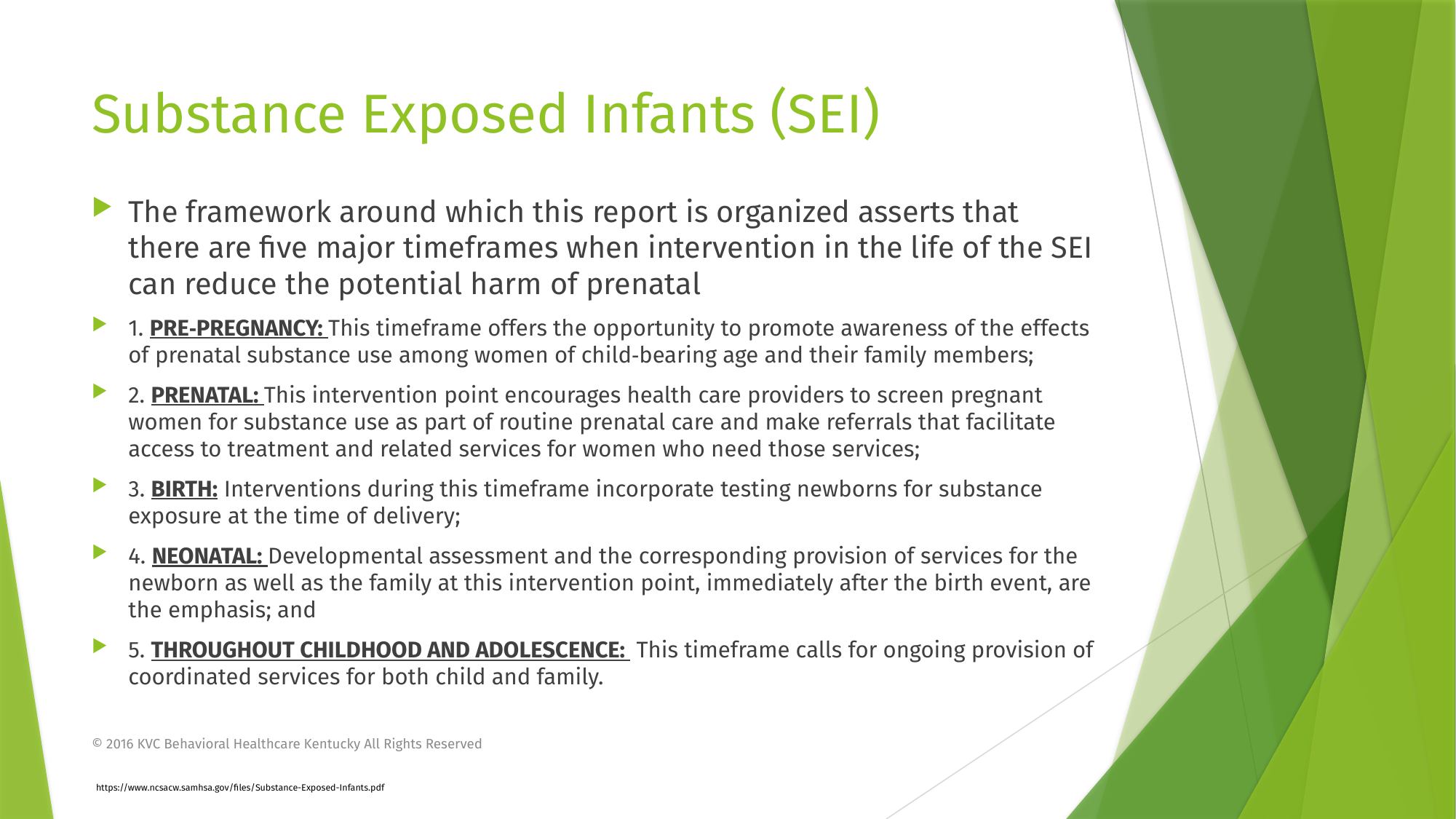

# Substance Exposed Infants (SEI)
The framework around which this report is organized asserts that there are five major timeframes when intervention in the life of the SEI can reduce the potential harm of prenatal
1. PRE‐PREGNANCY: This timeframe offers the opportunity to promote awareness of the effects of prenatal substance use among women of child‐bearing age and their family members;
2. PRENATAL: This intervention point encourages health care providers to screen pregnant women for substance use as part of routine prenatal care and make referrals that facilitate access to treatment and related services for women who need those services;
3. BIRTH: Interventions during this timeframe incorporate testing newborns for substance exposure at the time of delivery;
4. NEONATAL: Developmental assessment and the corresponding provision of services for the newborn as well as the family at this intervention point, immediately after the birth event, are the emphasis; and
5. THROUGHOUT CHILDHOOD AND ADOLESCENCE:  This timeframe calls for ongoing provision of coordinated services for both child and family.
© 2016 KVC Behavioral Healthcare Kentucky All Rights Reserved
https://www.ncsacw.samhsa.gov/files/Substance-Exposed-Infants.pdf